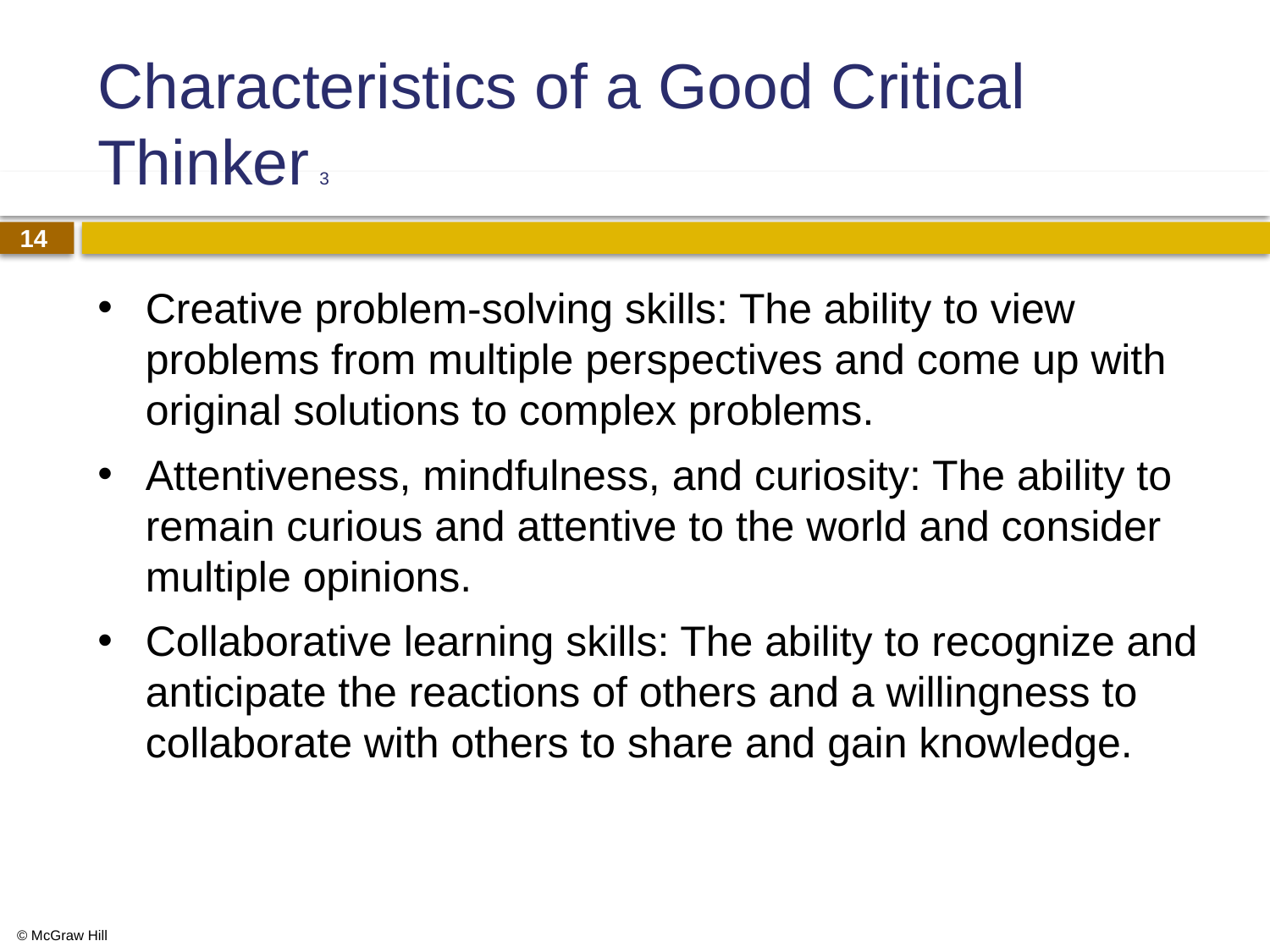

# Characteristics of a Good Critical Thinker 3
Creative problem-solving skills: The ability to view problems from multiple perspectives and come up with original solutions to complex problems.
Attentiveness, mindfulness, and curiosity: The ability to remain curious and attentive to the world and consider multiple opinions.
Collaborative learning skills: The ability to recognize and anticipate the reactions of others and a willingness to collaborate with others to share and gain knowledge.